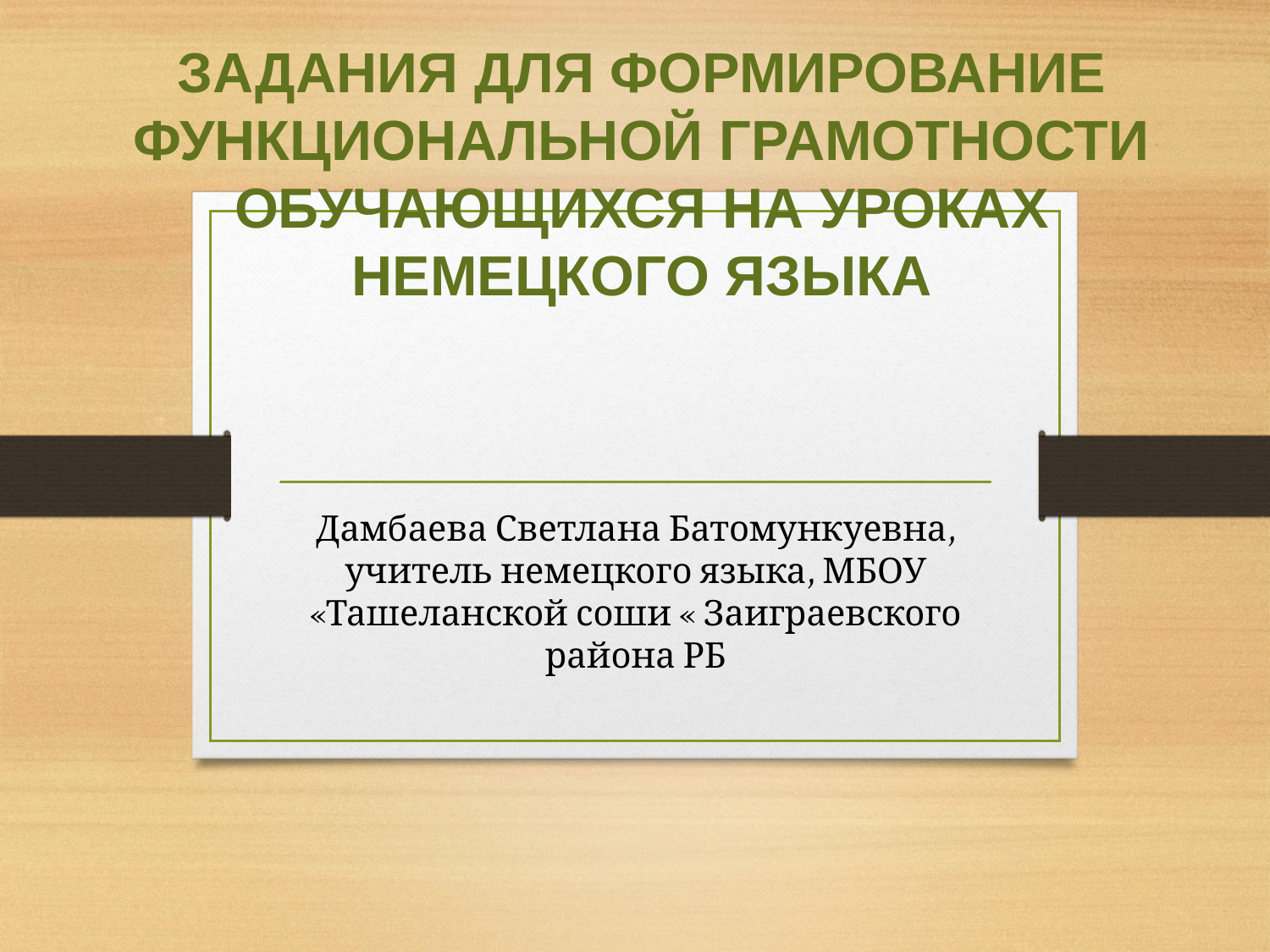

# ЗАДАНИЯ ДЛЯ ФОРМИРОВАНИЕ ФУНКЦИОНАЛЬНОЙ ГРАМОТНОСТИ ОБУЧАЮЩИХСЯ НА УРОКАХ НЕМЕЦКОГО ЯЗЫКА
Дамбаева Светлана Батомункуевна, учитель немецкого языка, МБОУ «Ташеланской соши « Заиграевского района РБ